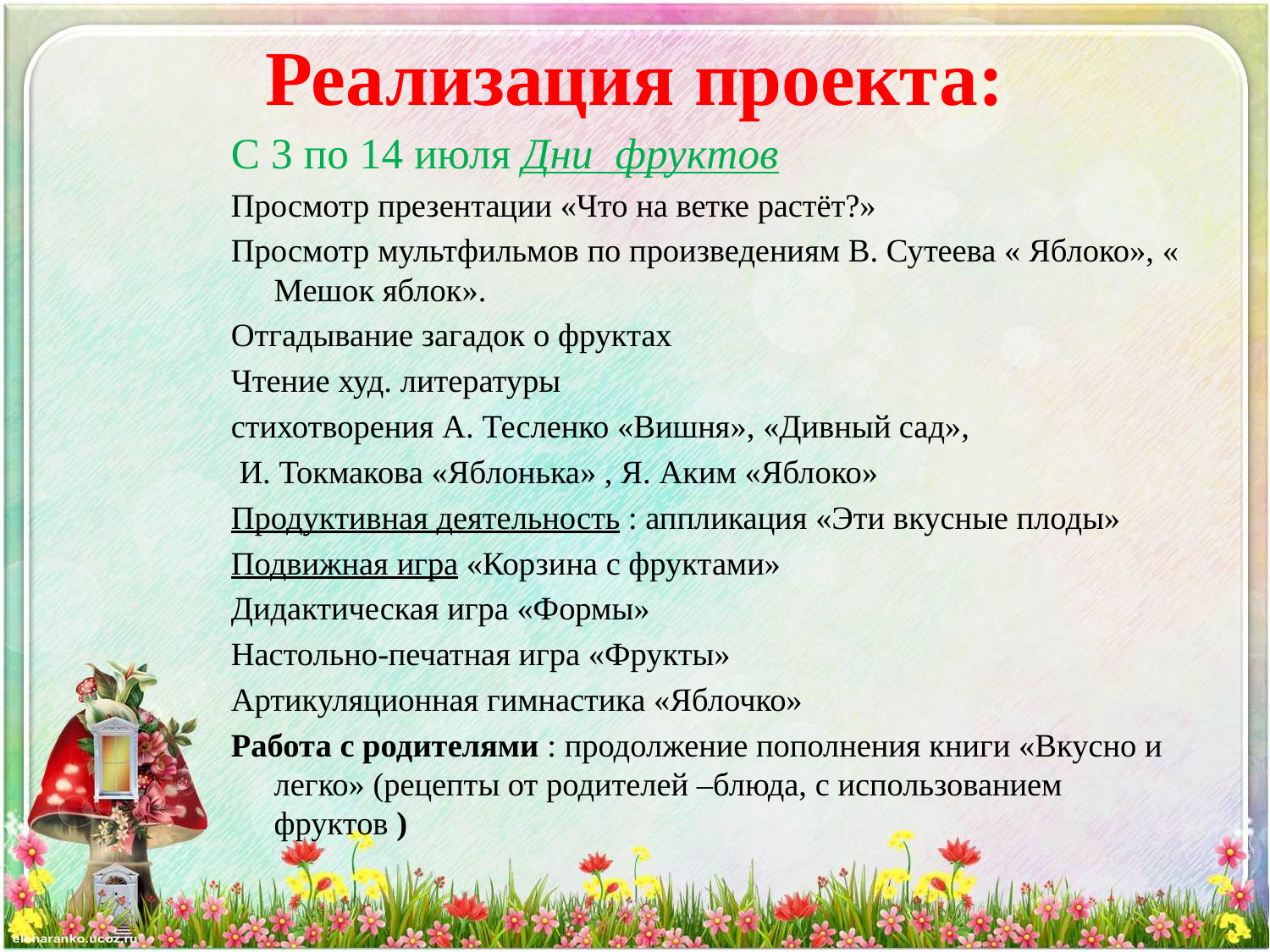

# Реализация проекта:
С 3 по 14 июля Дни  фруктов
Просмотр презентации «Что на ветке растёт?»
Просмотр мультфильмов по произведениям В. Сутеева « Яблоко», « Мешок яблок».
Отгадывание загадок о фруктах
Чтение худ. литературы
стихотворения А. Тесленко «Вишня», «Дивный сад»,
 И. Токмакова «Яблонька» , Я. Аким «Яблоко»
Продуктивная деятельность : аппликация «Эти вкусные плоды»
Подвижная игра «Корзина с фруктами»
Дидактическая игра «Формы»
Настольно-печатная игра «Фрукты»
Артикуляционная гимнастика «Яблочко»
Работа с родителями : продолжение пополнения книги «Вкусно и легко» (рецепты от родителей –блюда, с использованием фруктов )